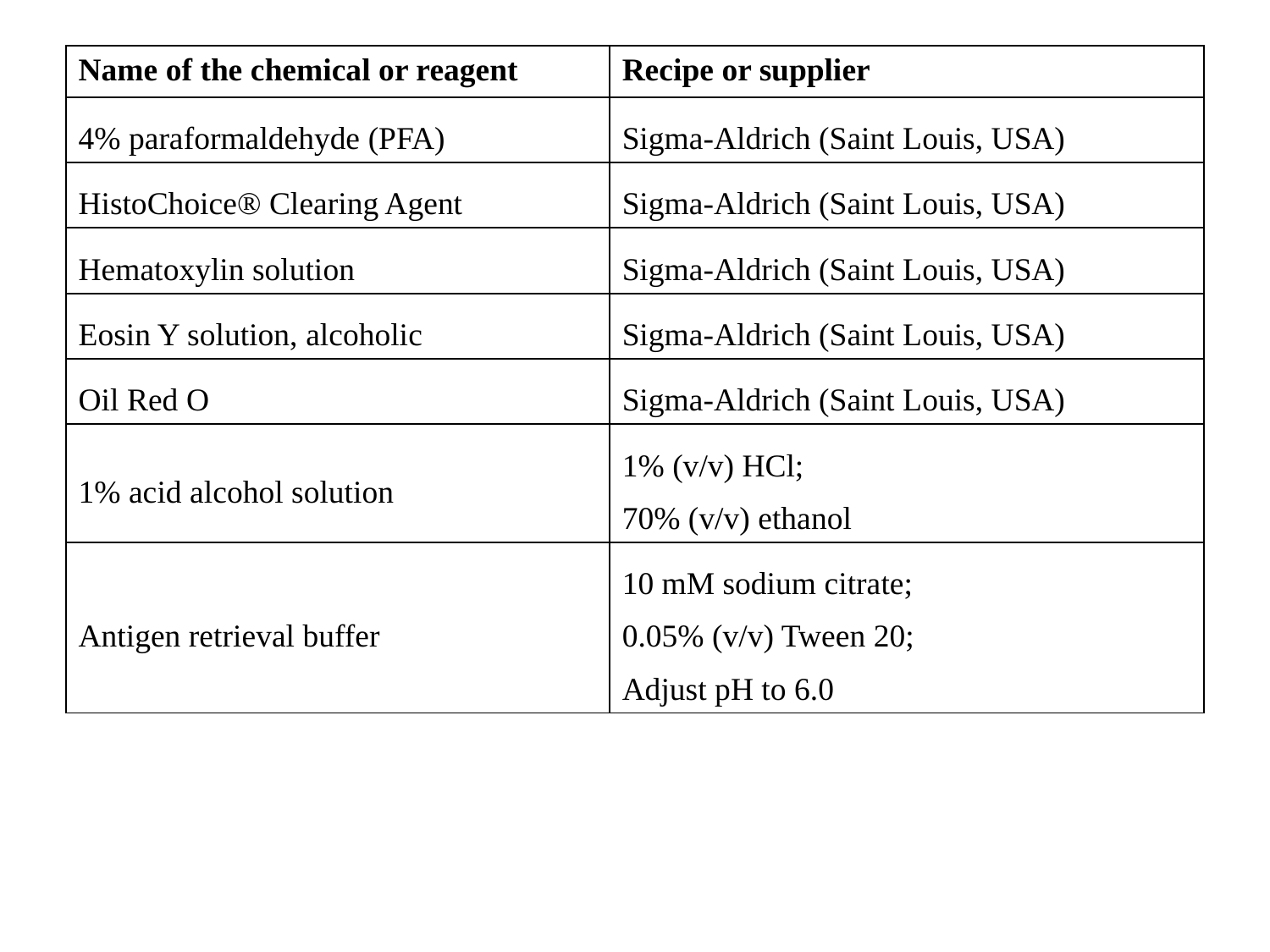

| Name of the chemical or reagent | Recipe or supplier |
| --- | --- |
| 4% paraformaldehyde (PFA) | Sigma-Aldrich (Saint Louis, USA) |
| HistoChoice® Clearing Agent | Sigma-Aldrich (Saint Louis, USA) |
| Hematoxylin solution | Sigma-Aldrich (Saint Louis, USA) |
| Eosin Y solution, alcoholic | Sigma-Aldrich (Saint Louis, USA) |
| Oil Red O | Sigma-Aldrich (Saint Louis, USA) |
| 1% acid alcohol solution | 1% (v/v) HCl; 70% (v/v) ethanol |
| Antigen retrieval buffer | 10 mM sodium citrate; 0.05% (v/v) Tween 20; Adjust pH to 6.0 |